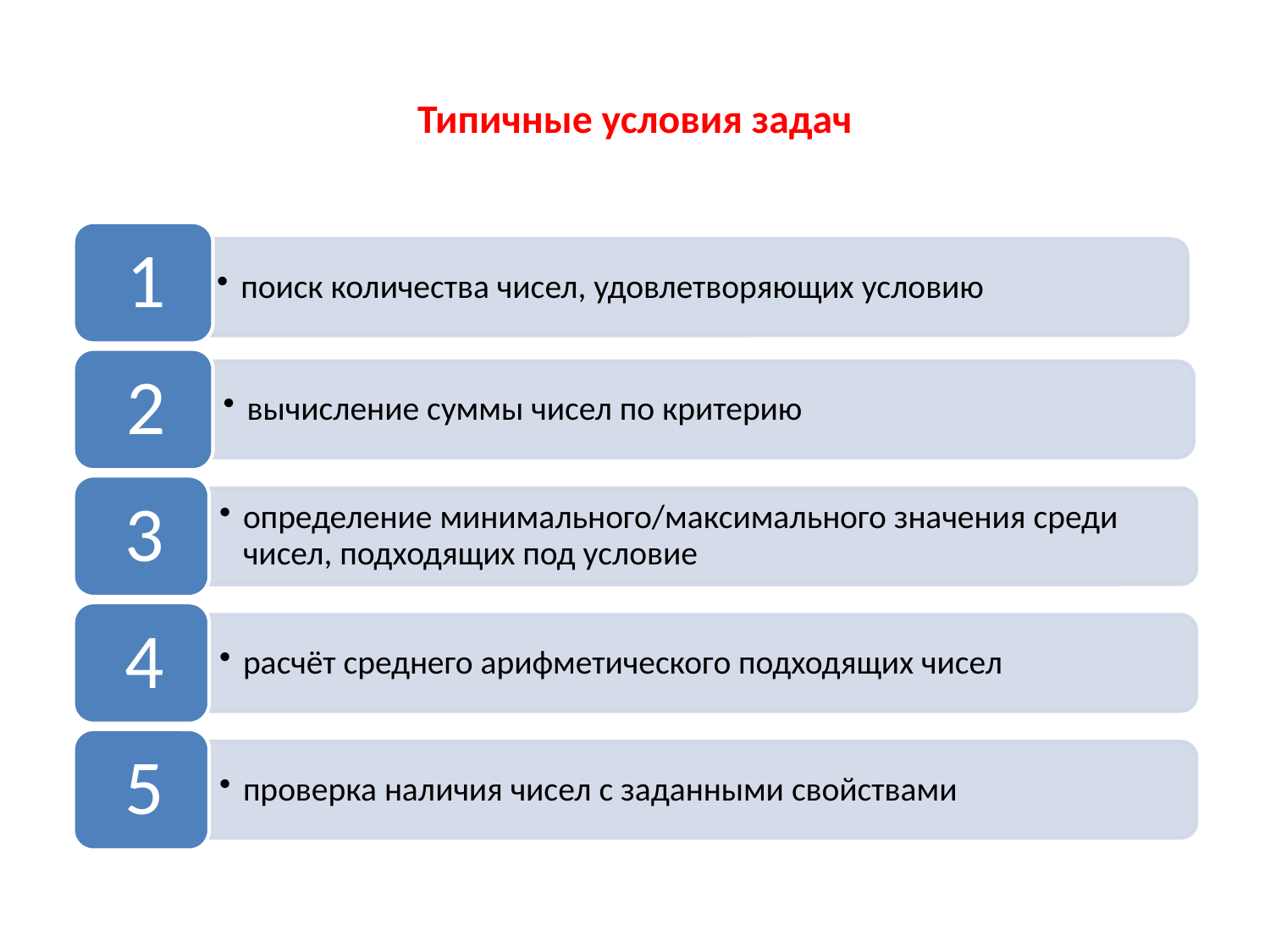

# Типичные условия задач
поиск количества чисел, удовлетворяющих условию
1
вычисление суммы чисел по критерию
2
определение минимального/максимального значения среди чисел, подходящих под условие
3
расчёт среднего арифметического подходящих чисел
4
проверка наличия чисел с заданными свойствами
5